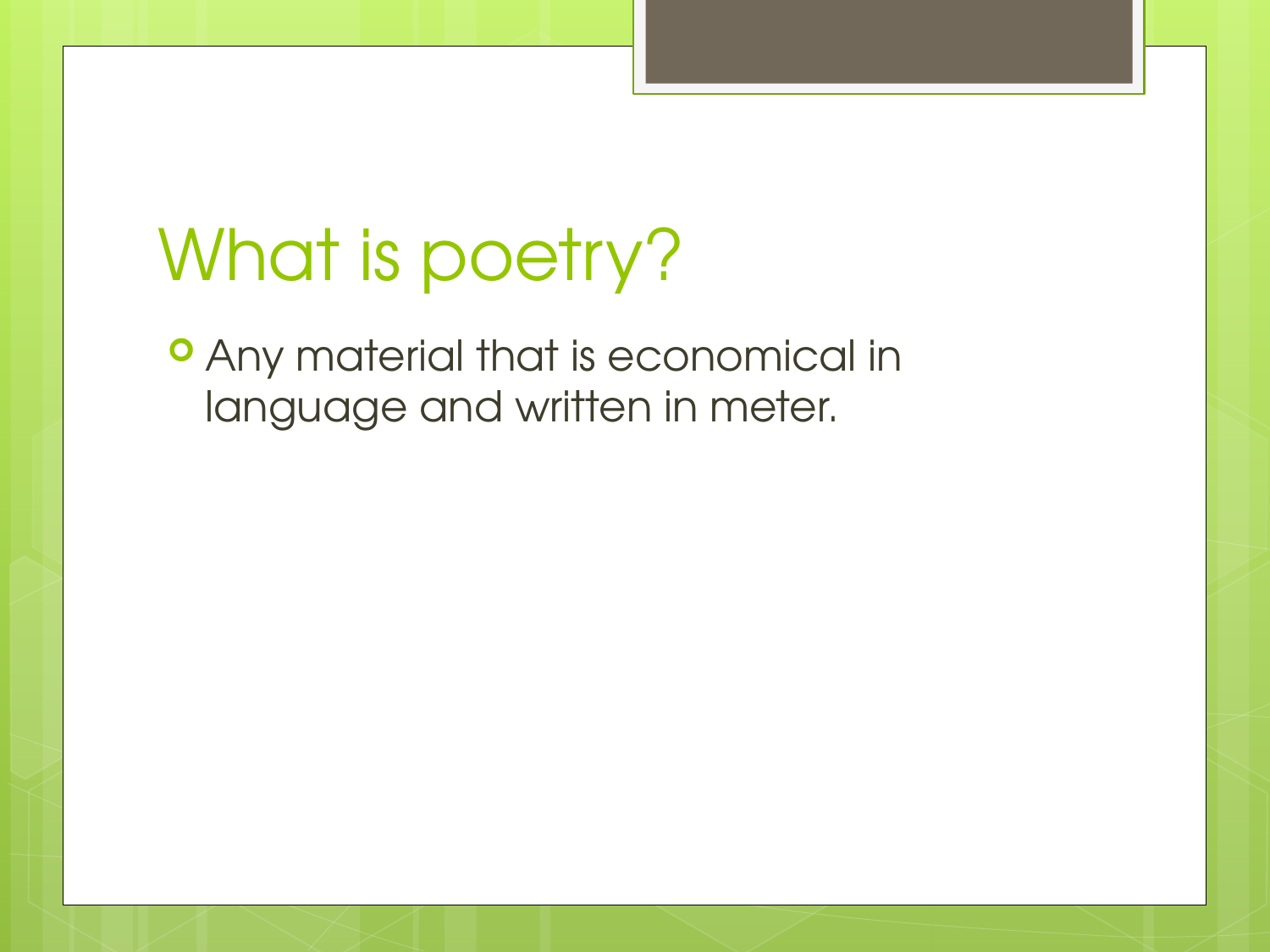

# What is poetry?
Any material that is economical in language and written in meter.